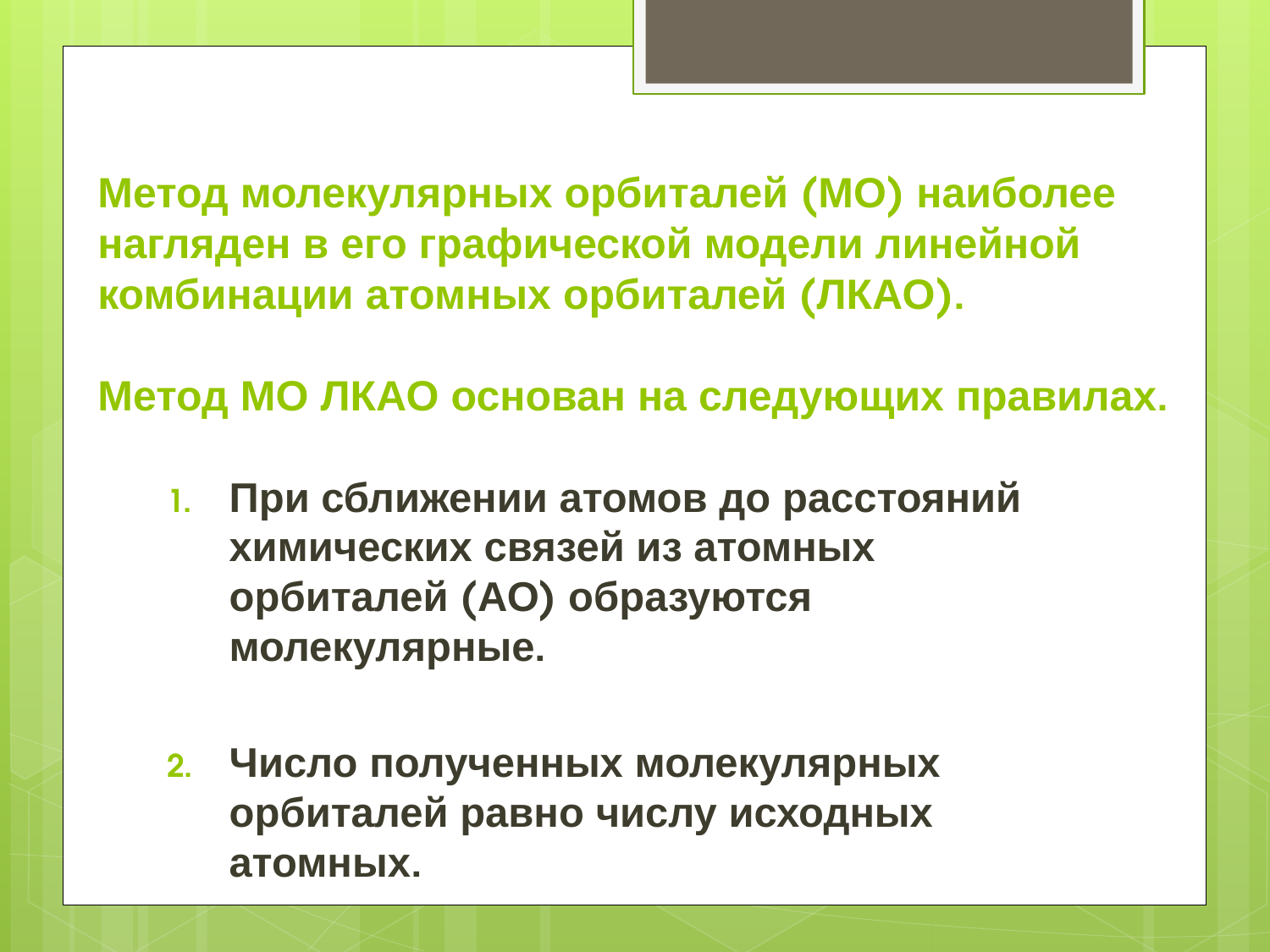

# Метод молекулярных орбиталей (МО) наиболее нагляден в его графической модели линейной комбинации атомных орбиталей (ЛКАО). Метод МО ЛКАО основан на следующих правилах.

При сближении атомов до расстояний химических связей из атомных орбиталей (АО) образуются молекулярные.

Число полученных молекулярных орбиталей равно числу исходных атомных.